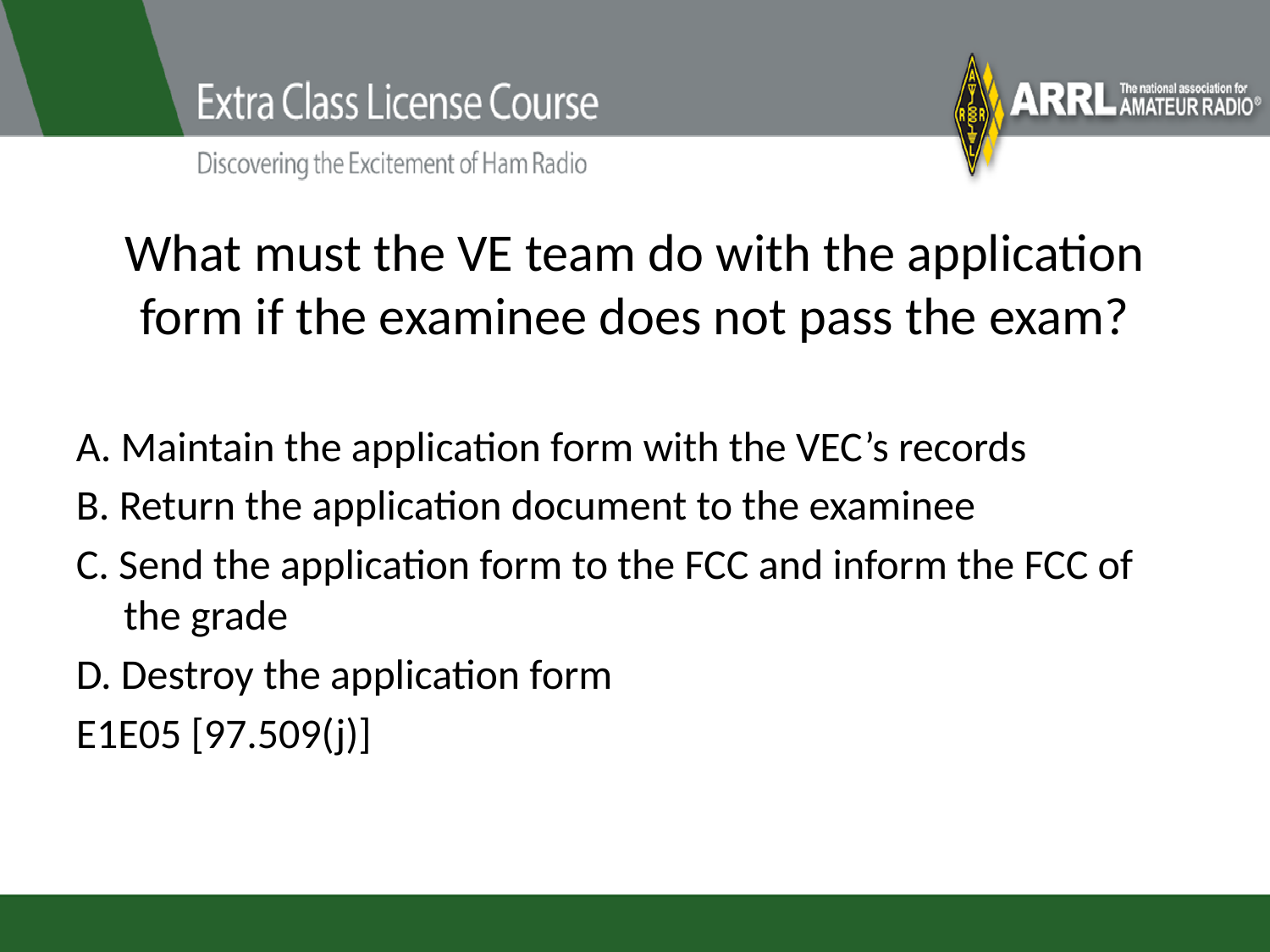

# What must the VE team do with the application form if the examinee does not pass the exam?
A. Maintain the application form with the VEC’s records
B. Return the application document to the examinee
C. Send the application form to the FCC and inform the FCC of the grade
D. Destroy the application form
E1E05 [97.509(j)]